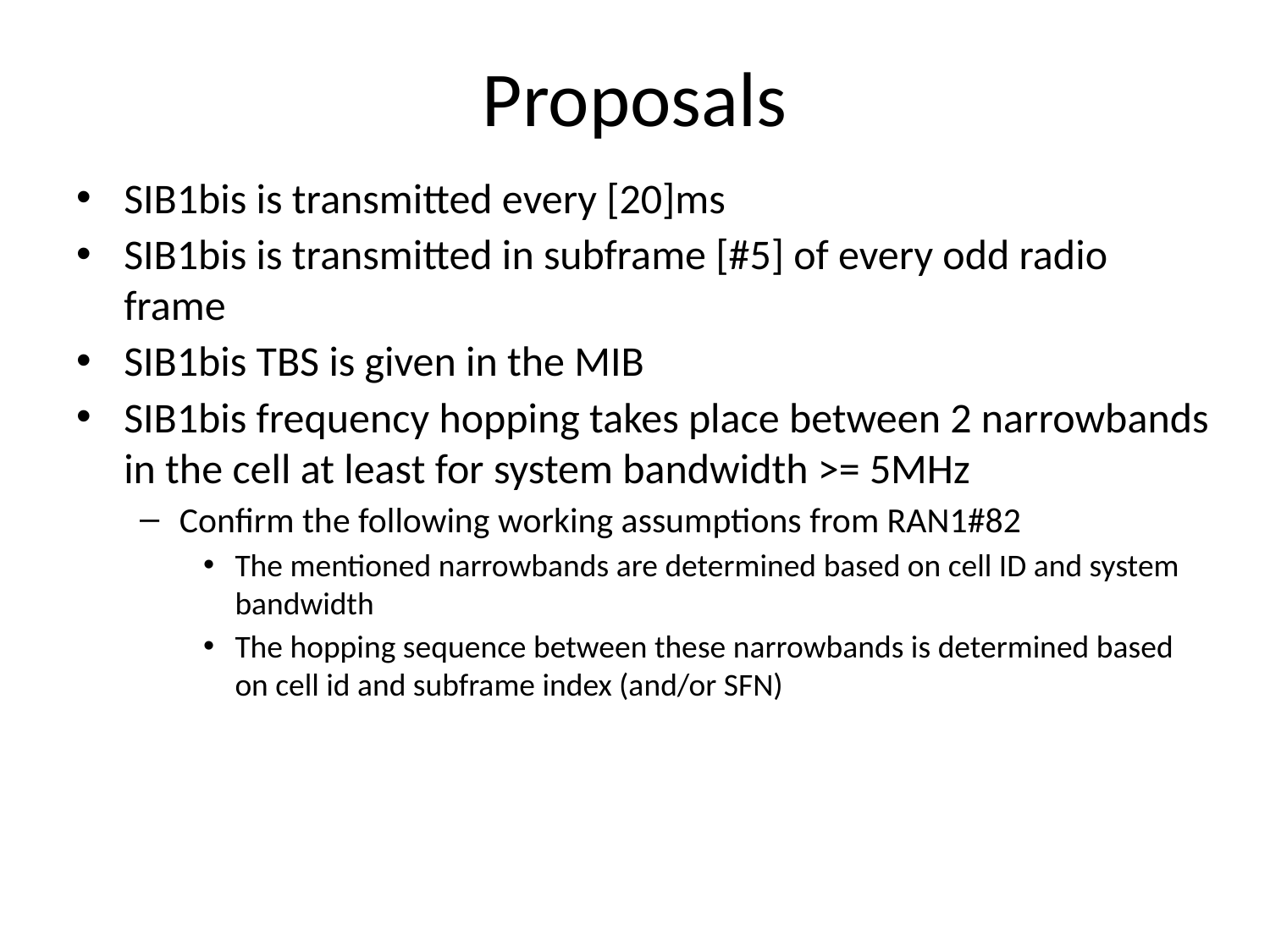

# Proposals
SIB1bis is transmitted every [20]ms
SIB1bis is transmitted in subframe [#5] of every odd radio frame
SIB1bis TBS is given in the MIB
SIB1bis frequency hopping takes place between 2 narrowbands in the cell at least for system bandwidth >= 5MHz
Confirm the following working assumptions from RAN1#82
The mentioned narrowbands are determined based on cell ID and system bandwidth
The hopping sequence between these narrowbands is determined based on cell id and subframe index (and/or SFN)